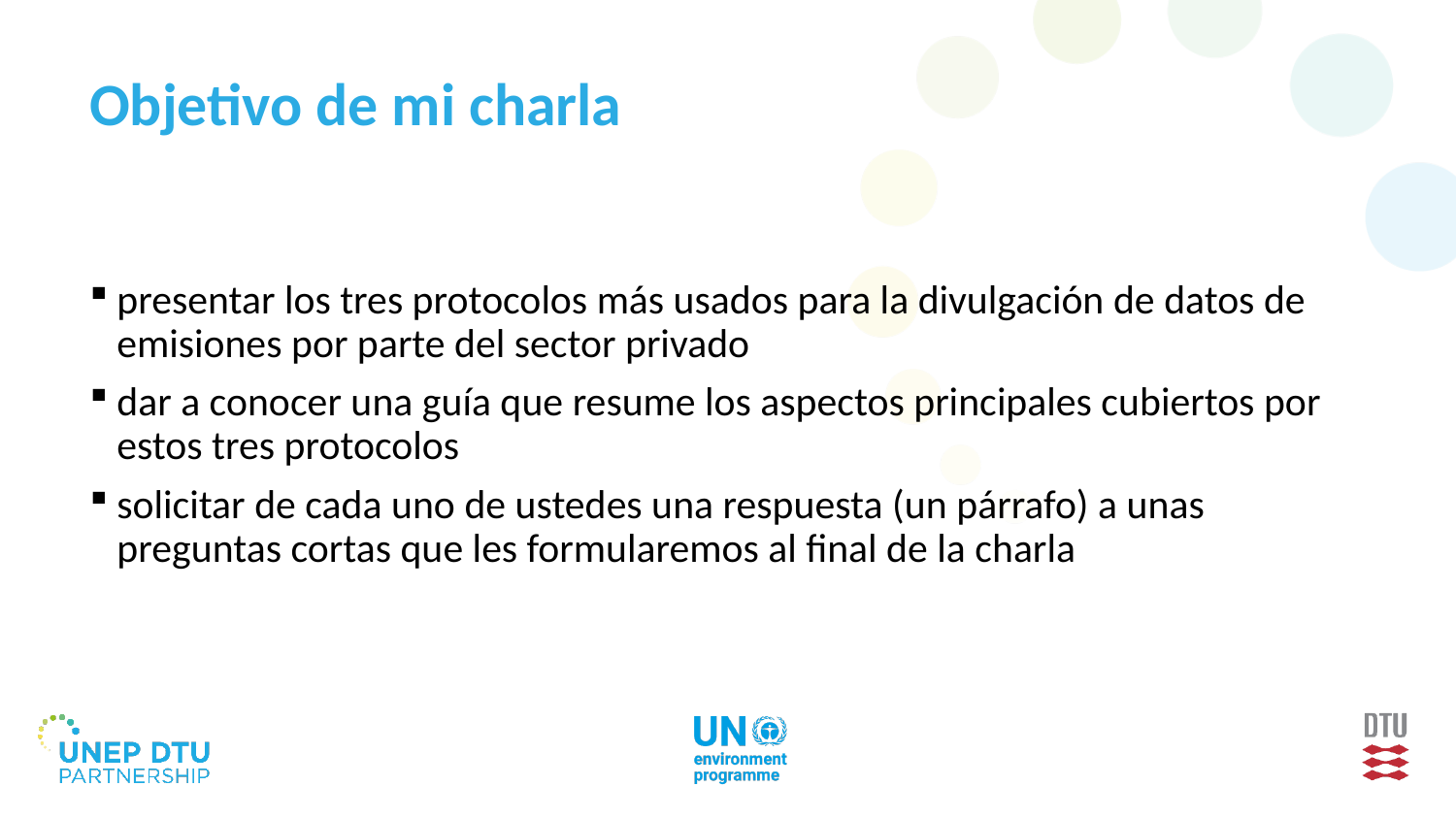

Objetivo de mi charla

presentar los tres protocolos más usados para la divulgación de datos de emisiones por parte del sector privado
dar a conocer una guía que resume los aspectos principales cubiertos por estos tres protocolos
solicitar de cada uno de ustedes una respuesta (un párrafo) a unas preguntas cortas que les formularemos al final de la charla